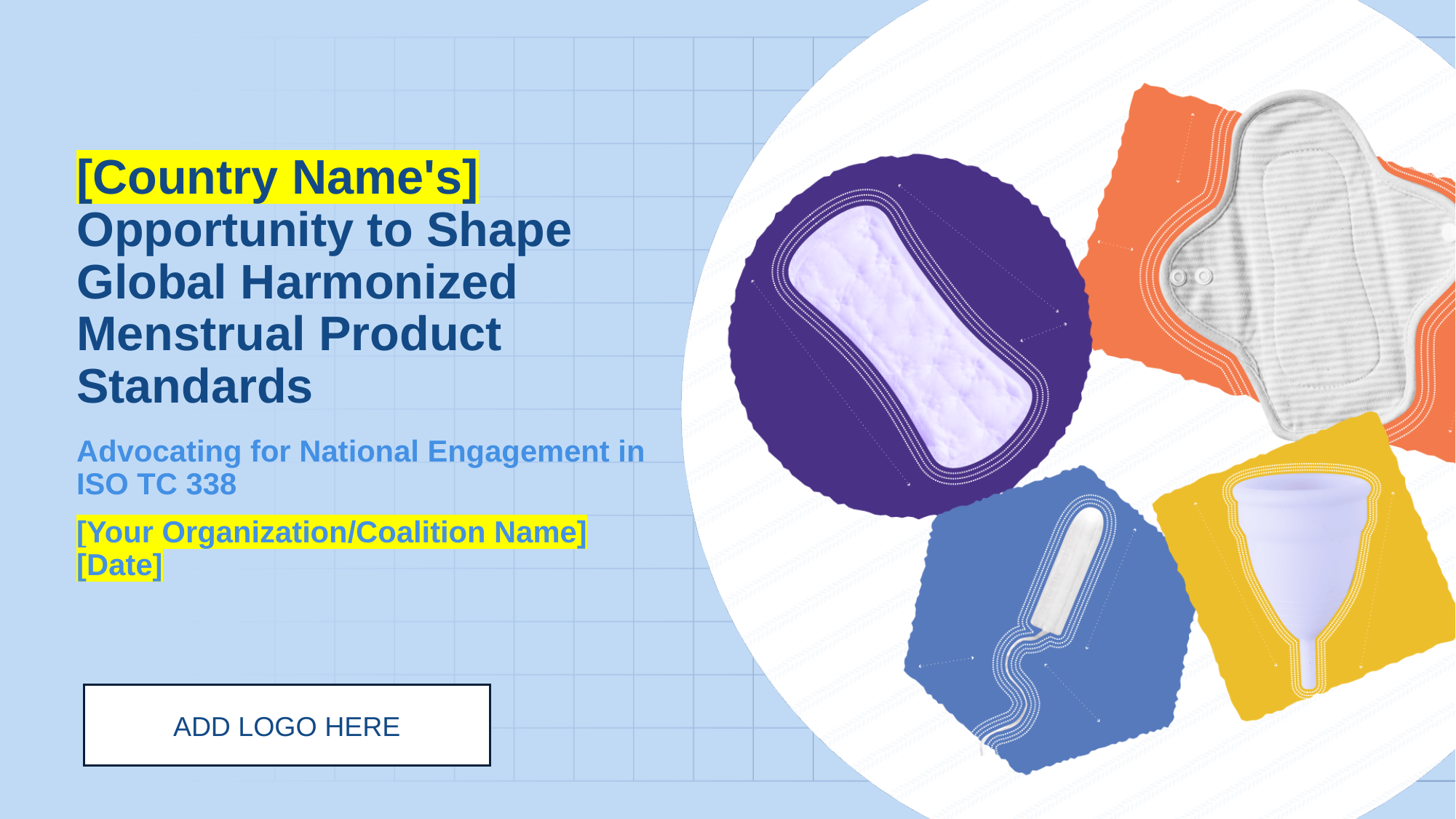

# [Country Name's] Opportunity to Shape Global Harmonized Menstrual Product Standards
Advocating for National Engagement in ISO TC 338
[Your Organization/Coalition Name] [Date]
ADD LOGO HERE